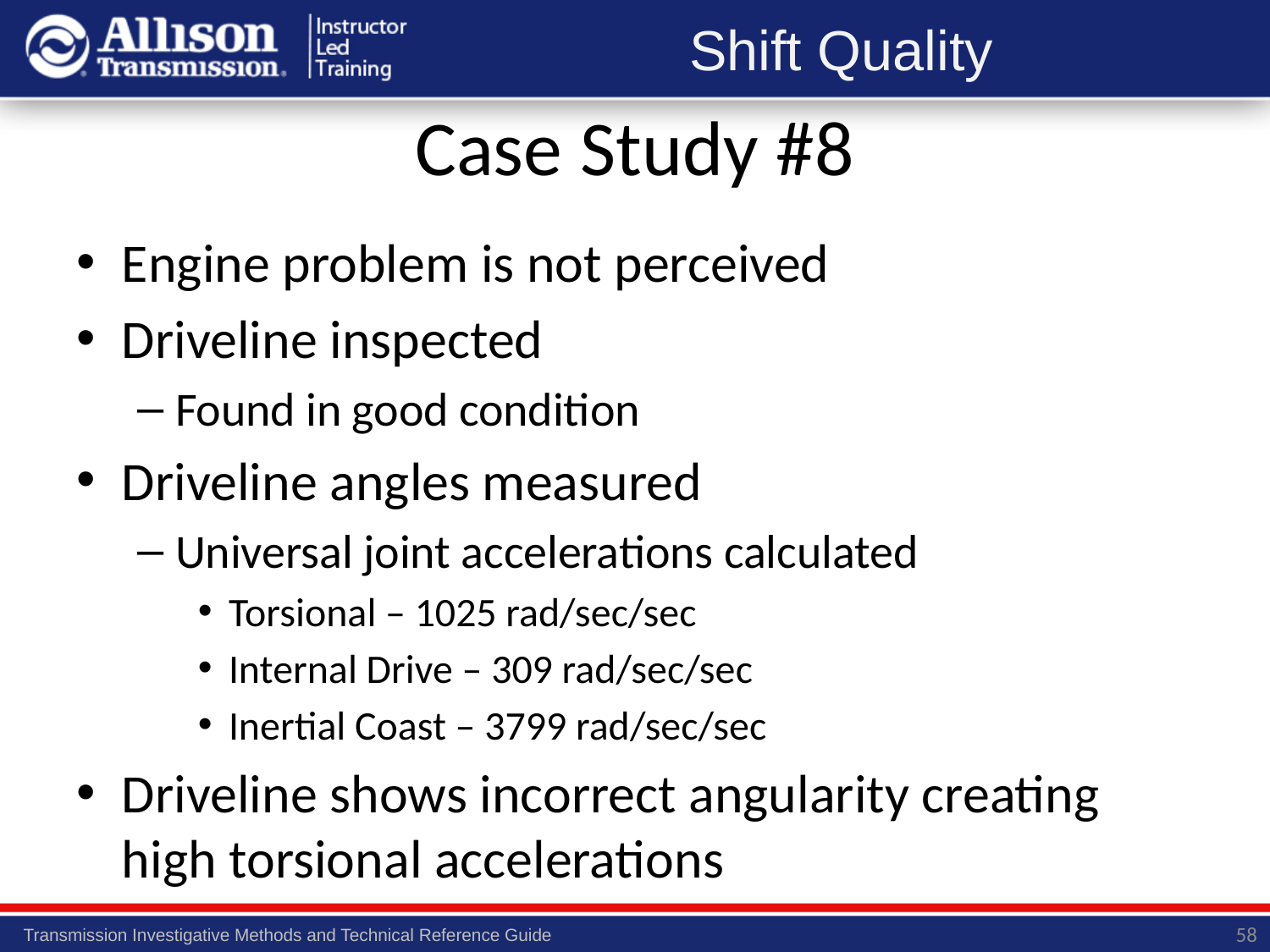

# Case Study #8
Engine problem is not perceived
Driveline inspected
Found in good condition
Driveline angles measured
Universal joint accelerations calculated
Torsional – 1025 rad/sec/sec
Internal Drive – 309 rad/sec/sec
Inertial Coast – 3799 rad/sec/sec
Driveline shows incorrect angularity creating high torsional accelerations
58